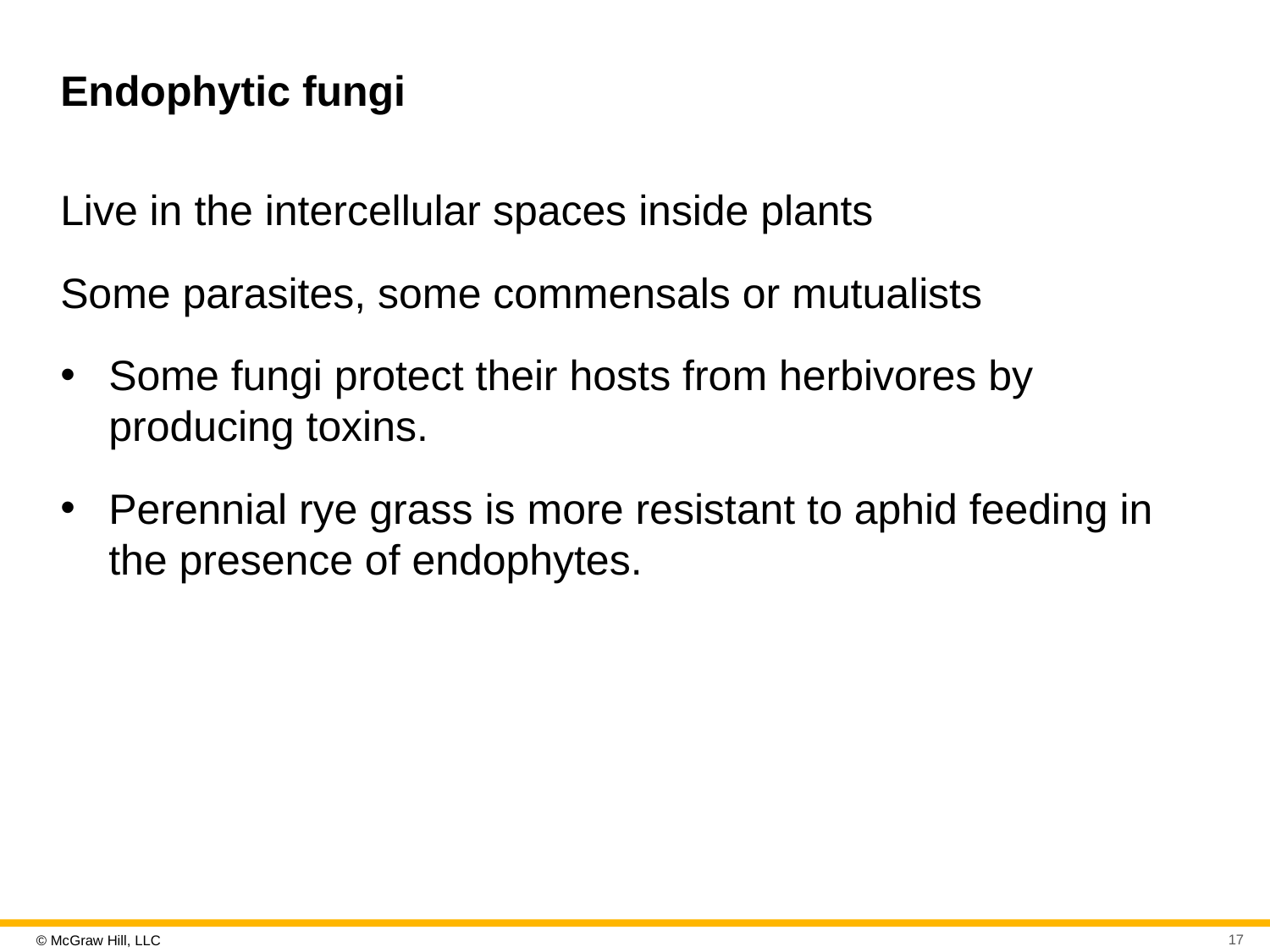

# Endophytic fungi
Live in the intercellular spaces inside plants
Some parasites, some commensals or mutualists
Some fungi protect their hosts from herbivores by producing toxins.
Perennial rye grass is more resistant to aphid feeding in the presence of endophytes.
17